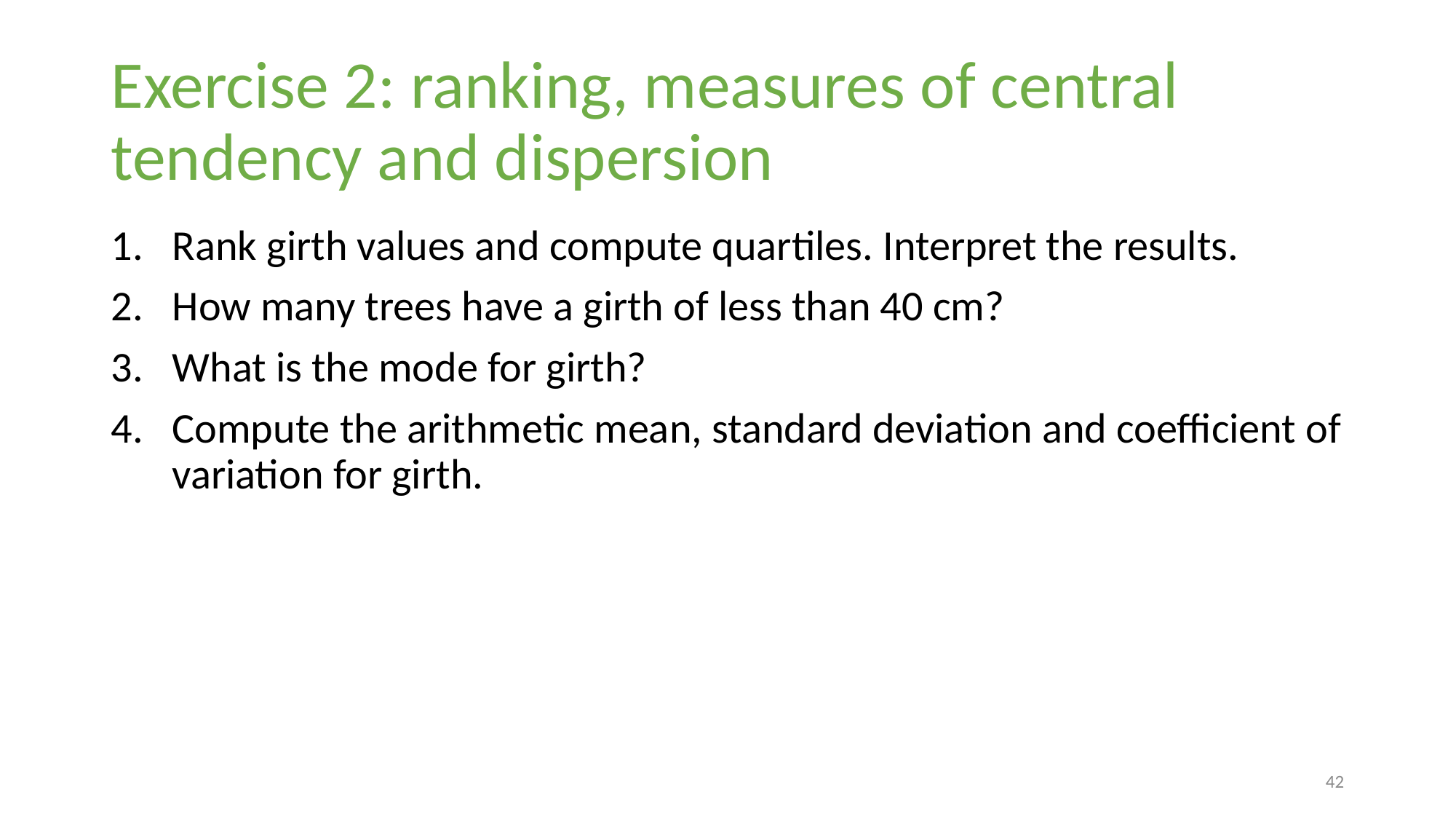

# Exercise 2: ranking, measures of central tendency and dispersion
Rank girth values and compute quartiles. Interpret the results.
How many trees have a girth of less than 40 cm?
What is the mode for girth?
Compute the arithmetic mean, standard deviation and coefficient of variation for girth.
42